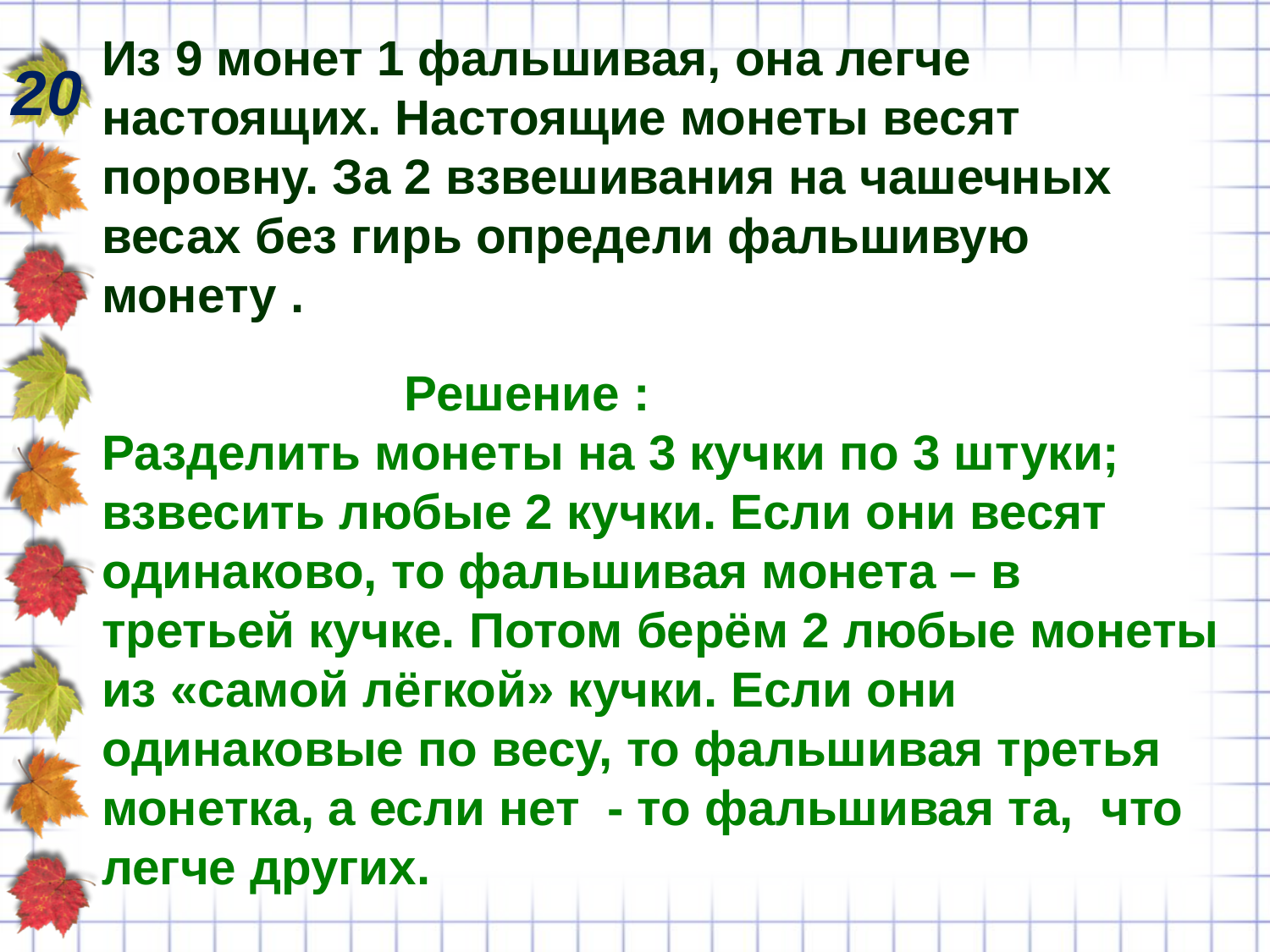

Из 9 монет 1 фальшивая, она легче настоящих. Настоящие монеты весят  поровну. За 2 взвешивания на чашечных весах без гирь определи фальшивую монету .
20

                      Решение :
Разделить монеты на 3 кучки по 3 штуки; взвесить любые 2 кучки. Если они весят одинаково, то фальшивая монета – в третьей кучке. Потом берём 2 любые монеты из «самой лёгкой» кучки. Если они одинаковые по весу, то фальшивая третья монетка, а если нет  - то фальшивая та,  что легче других.